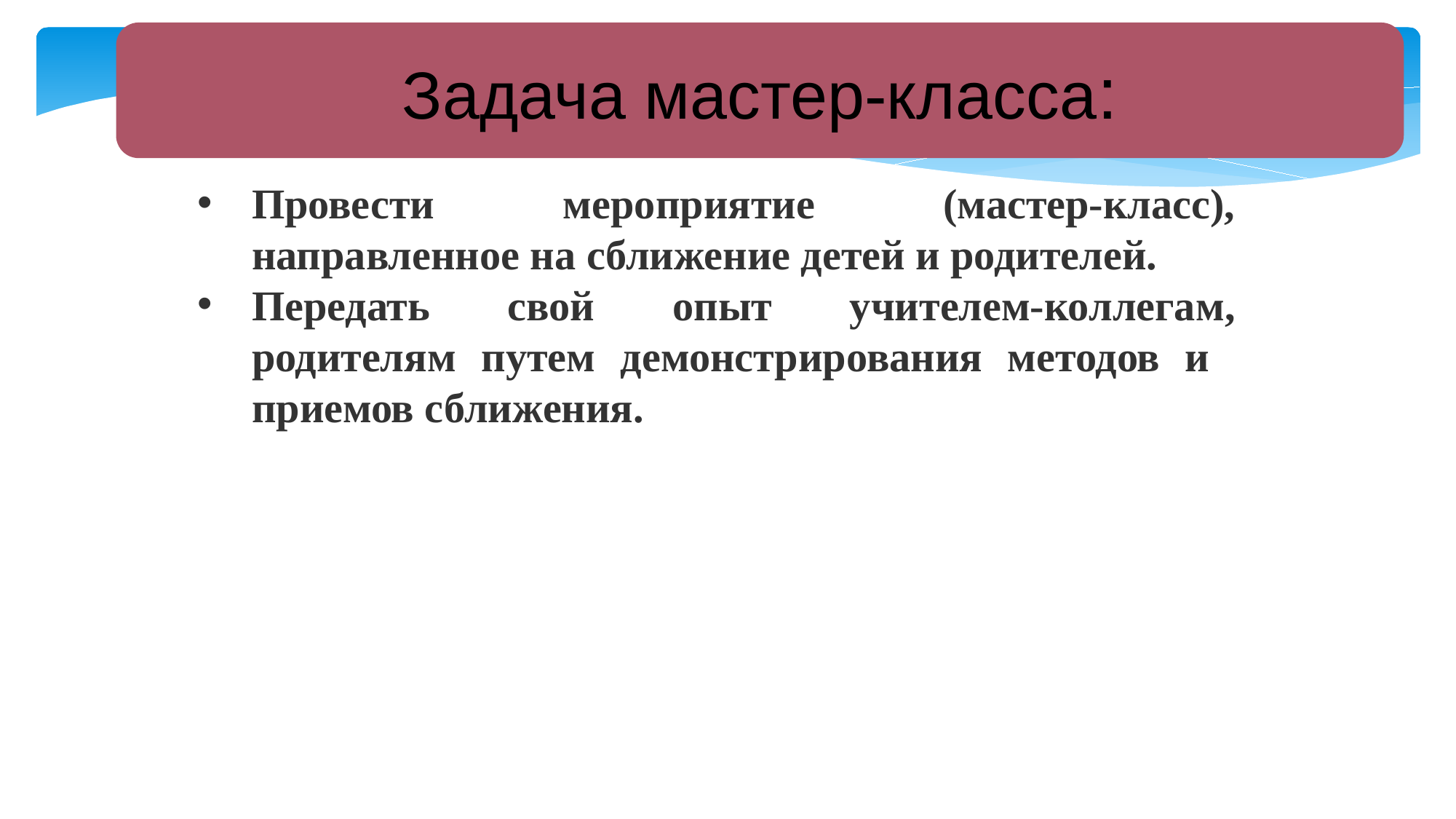

Задача мастер-класса:

Провести мероприятие (мастер-класс), направленное на сближение детей и родителей.
Передать свой опыт учителем-коллегам, родителям путем демонстрирования методов и  приемов сближения.